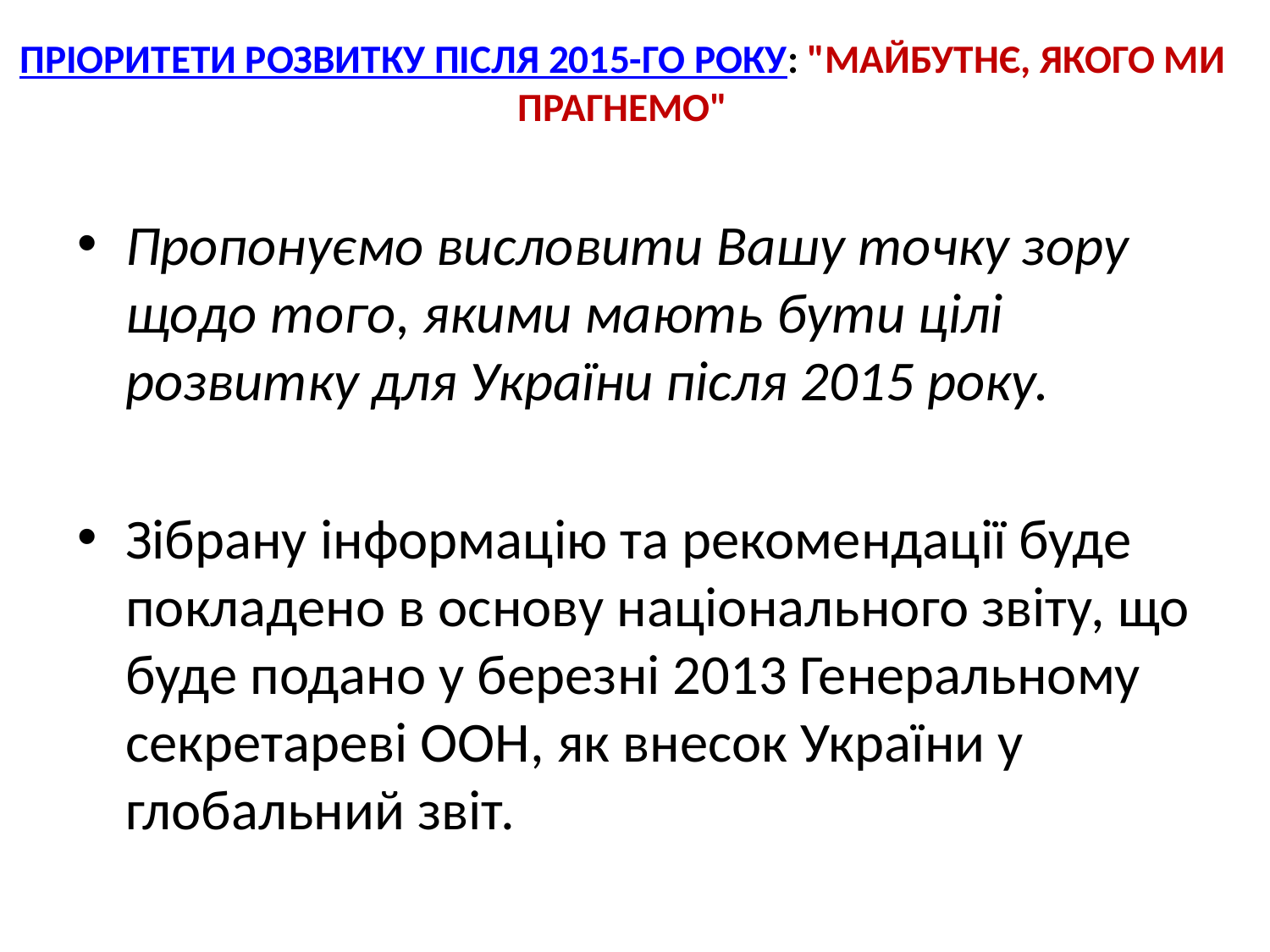

# ПРІОРИТЕТИ РОЗВИТКУ ПІСЛЯ 2015-ГО РОКУ: "МАЙБУТНЄ, ЯКОГО МИ ПРАГНЕМО"
Пропонуємо висловити Вашу точку зору щодо того, якими мають бути цілі розвитку для України після 2015 року.

Зібрану інформацію та рекомендації буде покладено в основу національного звіту, що буде подано у березні 2013 Генеральному секретареві ООН, як внесок України у глобальний звіт.